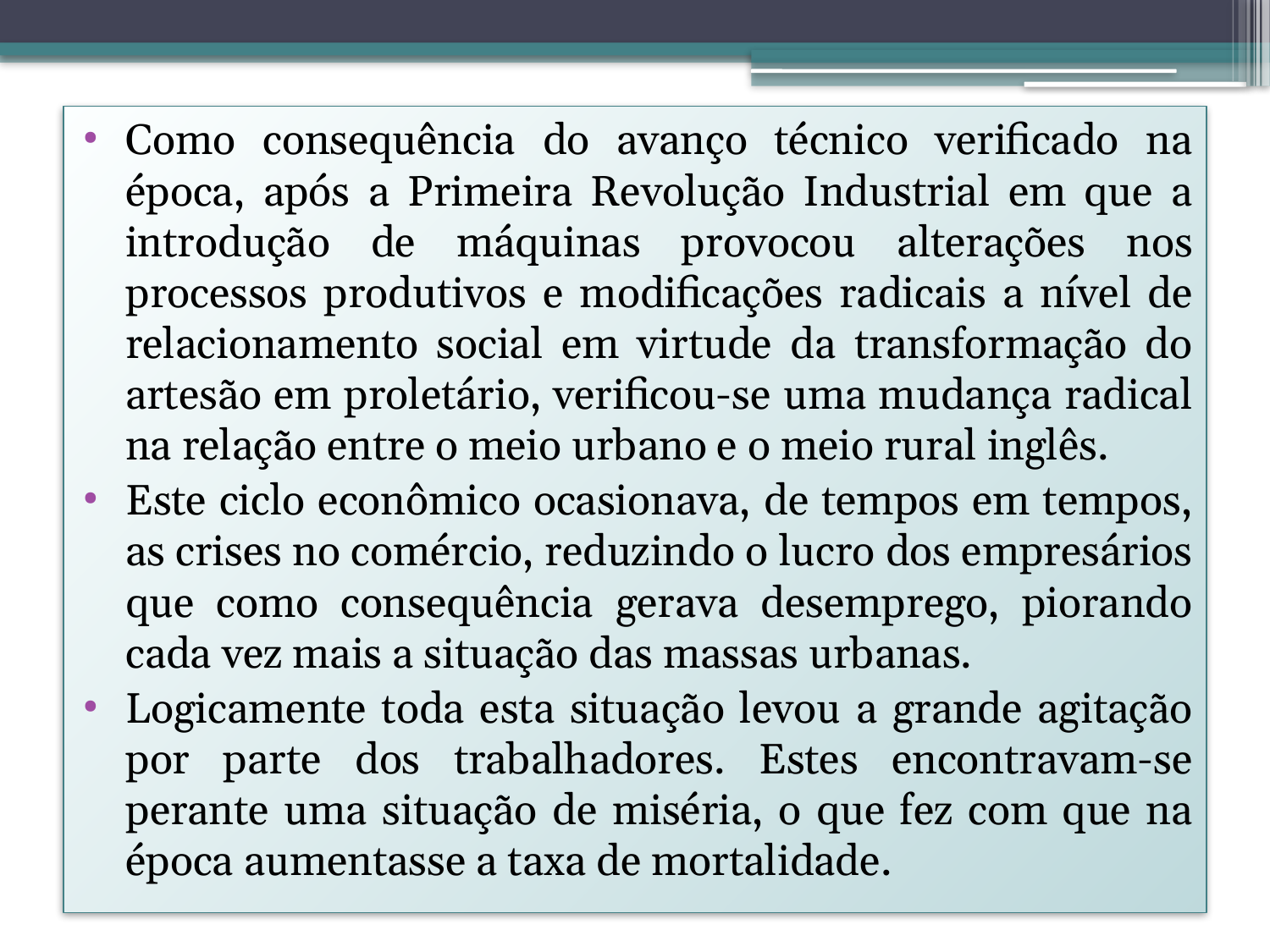

Como consequência do avanço técnico verificado na época, após a Primeira Revolução Industrial em que a introdução de máquinas provocou alterações nos processos produtivos e modificações radicais a nível de relacionamento social em virtude da transformação do artesão em proletário, verificou-se uma mudança radical na relação entre o meio urbano e o meio rural inglês.
Este ciclo econômico ocasionava, de tempos em tempos, as crises no comércio, reduzindo o lucro dos empresários que como consequência gerava desemprego, piorando cada vez mais a situação das massas urbanas.
Logicamente toda esta situação levou a grande agitação por parte dos trabalhadores. Estes encontravam-se perante uma situação de miséria, o que fez com que na época aumentasse a taxa de mortalidade.